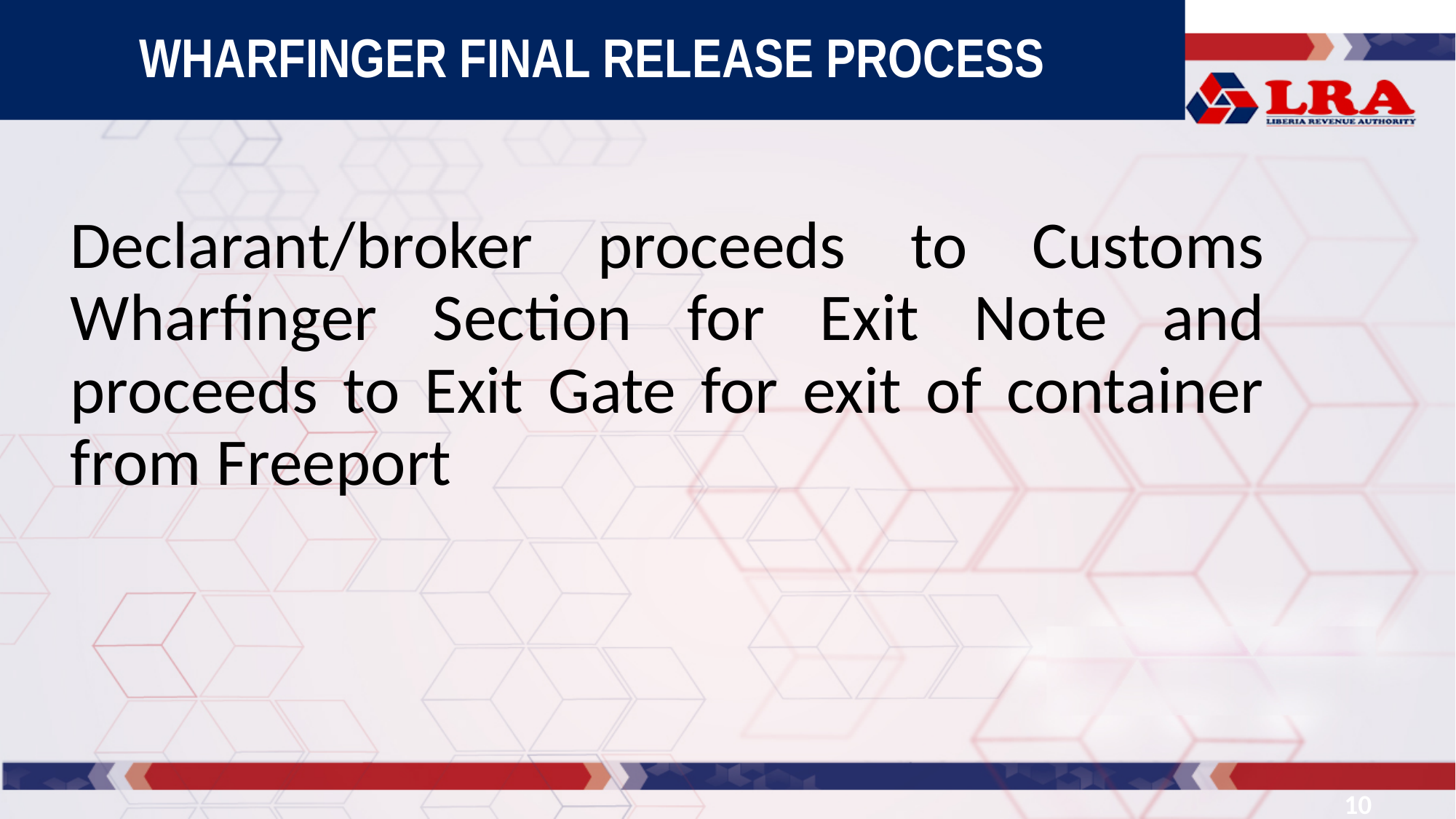

WHARFINGER FINAL RELEASE PROCESS

Declarant/broker proceeds to Customs Wharfinger Section for Exit Note and proceeds to Exit Gate for exit of container from Freeport
10